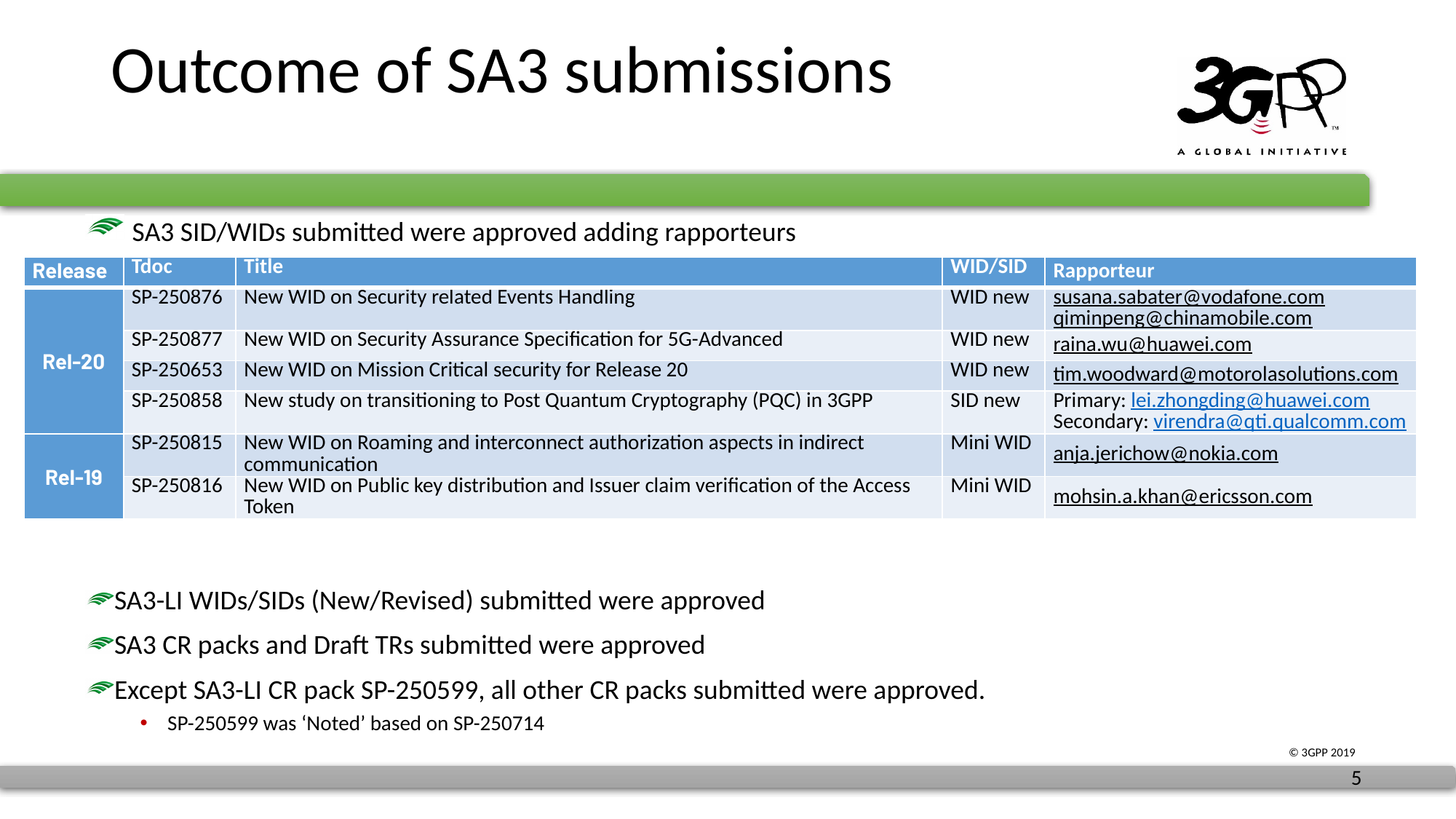

# Outcome of SA3 submissions
 SA3 SID/WIDs submitted were approved adding rapporteurs

SA3-LI WIDs/SIDs (New/Revised) submitted were approved
SA3 CR packs and Draft TRs submitted were approved
Except SA3-LI CR pack SP-250599, all other CR packs submitted were approved.
SP-250599 was ‘Noted’ based on SP-250714

| Release | Tdoc | Title | WID/SID | Rapporteur |
| --- | --- | --- | --- | --- |
| Rel-20 | SP-250876 | New WID on Security related Events Handling | WID new | susana.sabater@vodafone.com qiminpeng@chinamobile.com |
|  | SP-250877 | New WID on Security Assurance Specification for 5G-Advanced | WID new | raina.wu@huawei.com |
|  | SP-250653 | New WID on Mission Critical security for Release 20 | WID new | tim.woodward@motorolasolutions.com |
|  | SP-250858 | New study on transitioning to Post Quantum Cryptography (PQC) in 3GPP | SID new | Primary: lei.zhongding@huawei.com Secondary: virendra@qti.qualcomm.com |
| Rel-19 | SP-250815 | New WID on Roaming and interconnect authorization aspects in indirect communication | Mini WID | anja.jerichow@nokia.com |
|  | SP-250816 | New WID on Public key distribution and Issuer claim verification of the Access Token | Mini WID | mohsin.a.khan@ericsson.com |